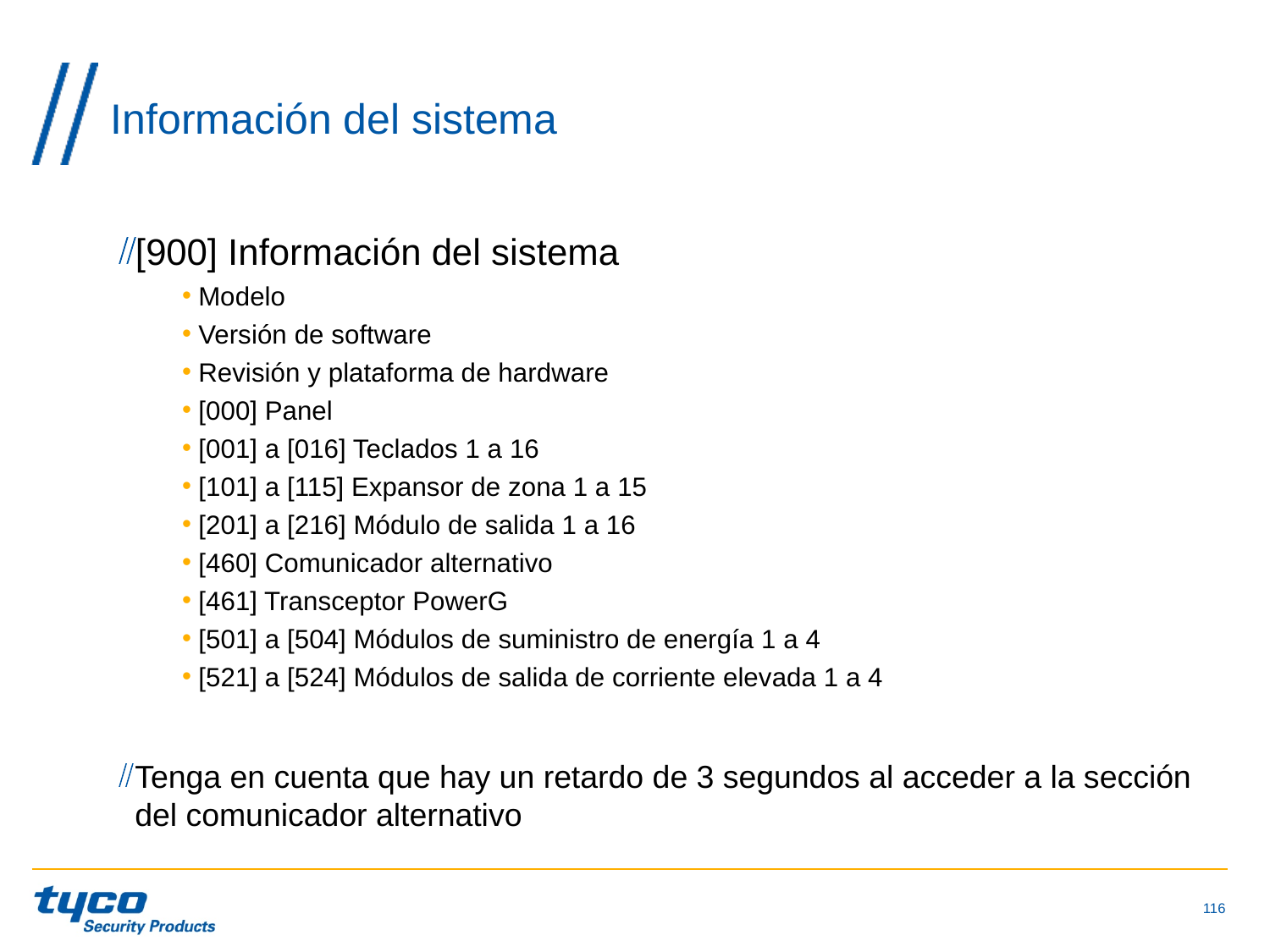

# Información del sistema
[900] Información del sistema
Modelo
Versión de software
Revisión y plataforma de hardware
[000] Panel
[001] a [016] Teclados 1 a 16
[101] a [115] Expansor de zona 1 a 15
[201] a [216] Módulo de salida 1 a 16
[460] Comunicador alternativo
[461] Transceptor PowerG
[501] a [504] Módulos de suministro de energía 1 a 4
[521] a [524] Módulos de salida de corriente elevada 1 a 4

Tenga en cuenta que hay un retardo de 3 segundos al acceder a la sección del comunicador alternativo
116